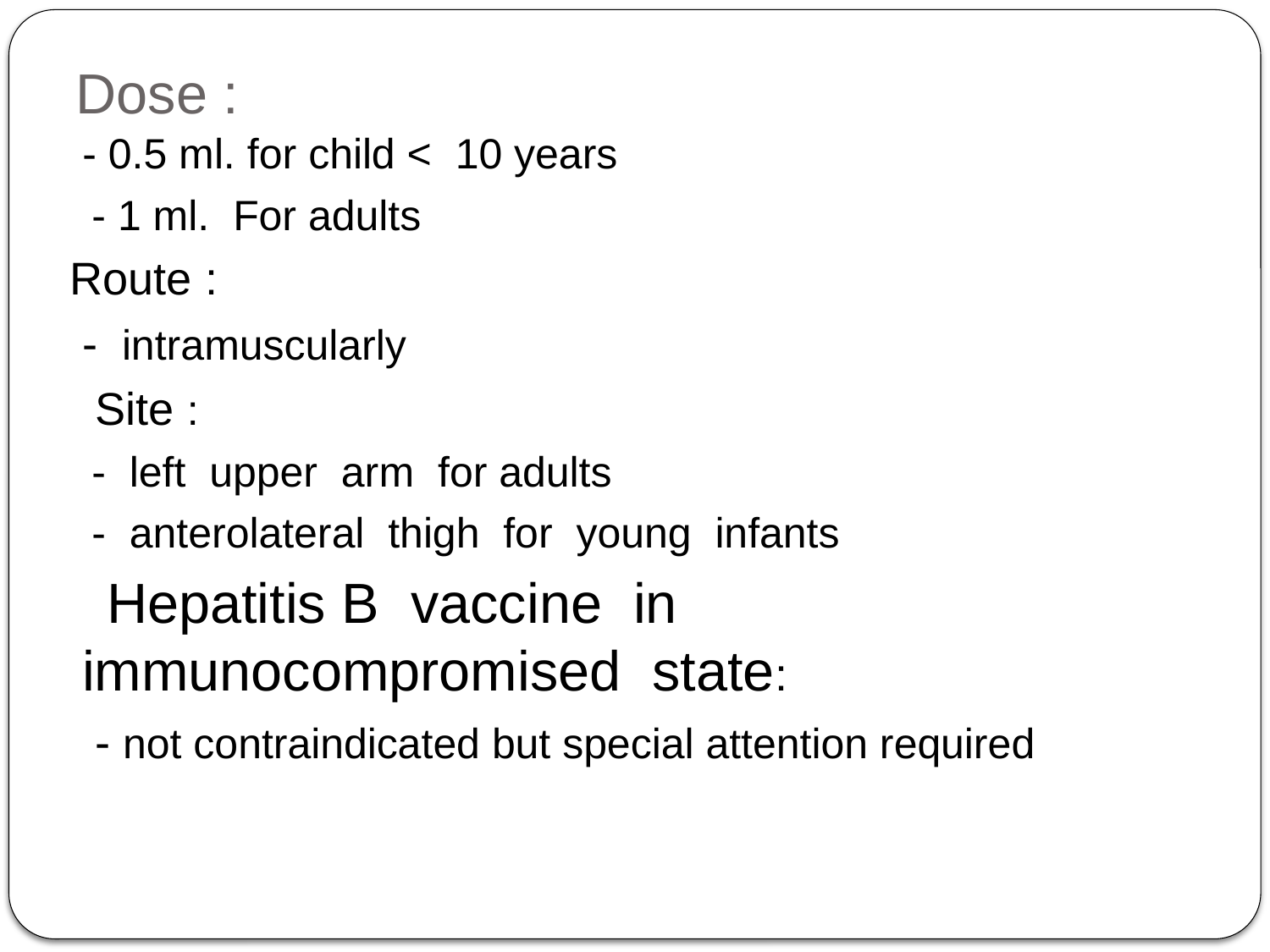

# Dose :
   - 0.5 ml. for child <  10 years
    - 1 ml.  For adults
  Route :
   -  intramuscularly
    Site :
    -  left  upper  arm  for adults
    -  anterolateral  thigh  for  young  infants
    Hepatitis B  vaccine  in  immunocompromised  state:
    - not contraindicated but special attention required